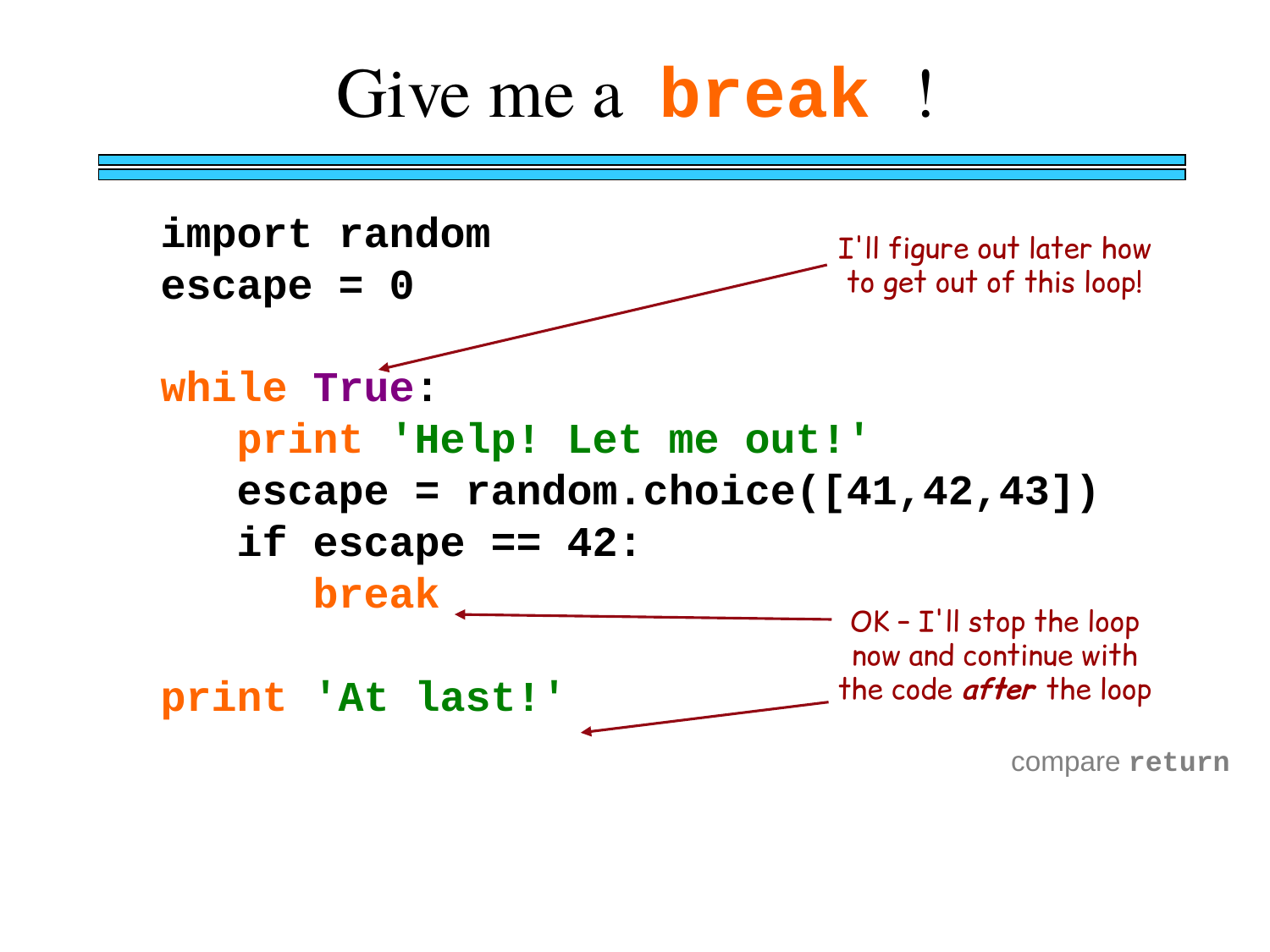

Give me a  break !

import random
escape = 0

while True:
   print 'Help! Let me out!'
   escape = random.choice([41,42,43])
   if escape == 42:
      break

print 'At last!'
I'll figure out later how to get out of this loop!

OK – I'll stop the loop now and continue with the code after the loop

compare return